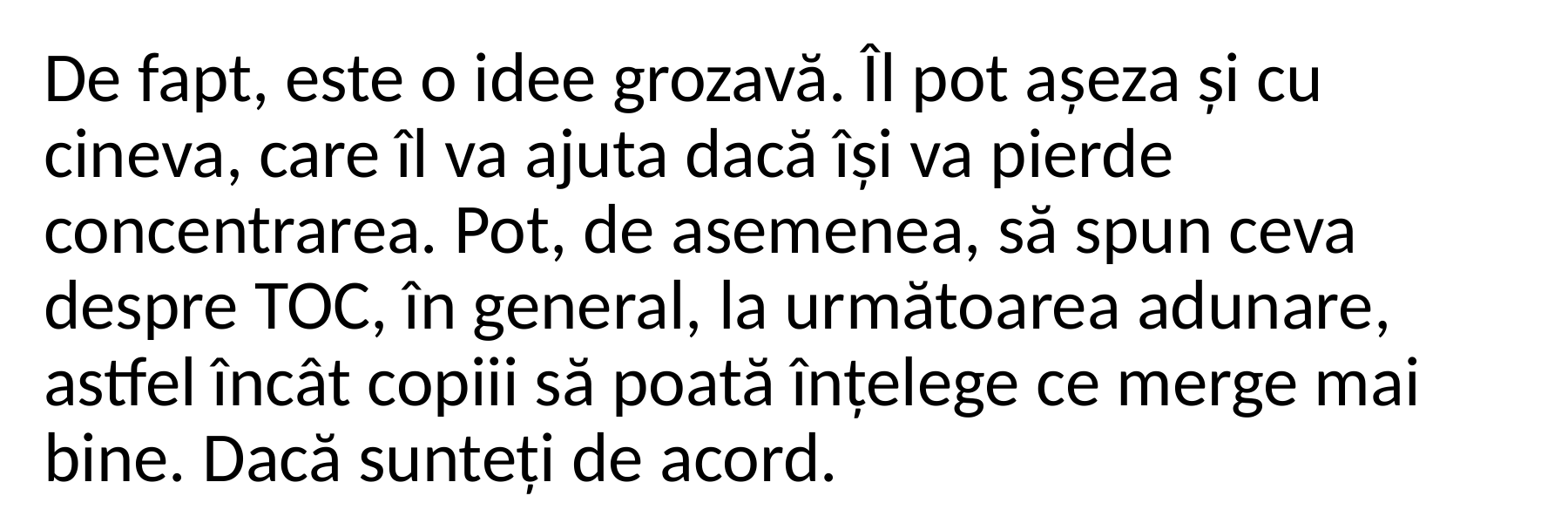

De fapt, este o idee grozavă. Îl pot așeza și cu cineva, care îl va ajuta dacă își va pierde concentrarea. Pot, de asemenea, să spun ceva despre TOC, în general, la următoarea adunare, astfel încât copiii să poată înțelege ce merge mai bine. Dacă sunteți de acord.